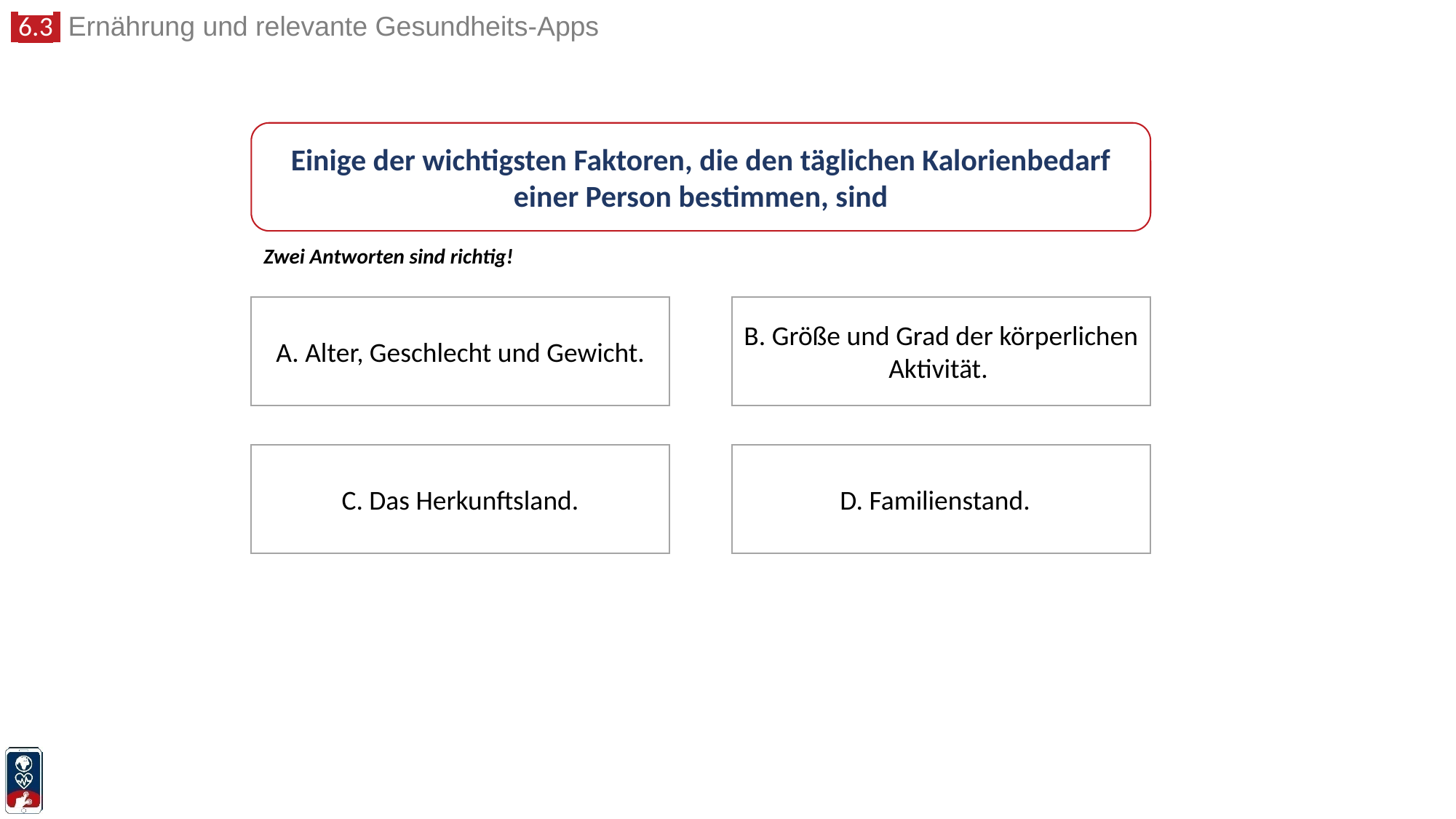

Einige der wichtigsten Faktoren, die den täglichen Kalorienbedarf einer Person bestimmen, sind
Zwei Antworten sind richtig!
A. Alter, Geschlecht und Gewicht.
B. Größe und Grad der körperlichen Aktivität.
D. Familienstand.
C. Das Herkunftsland.